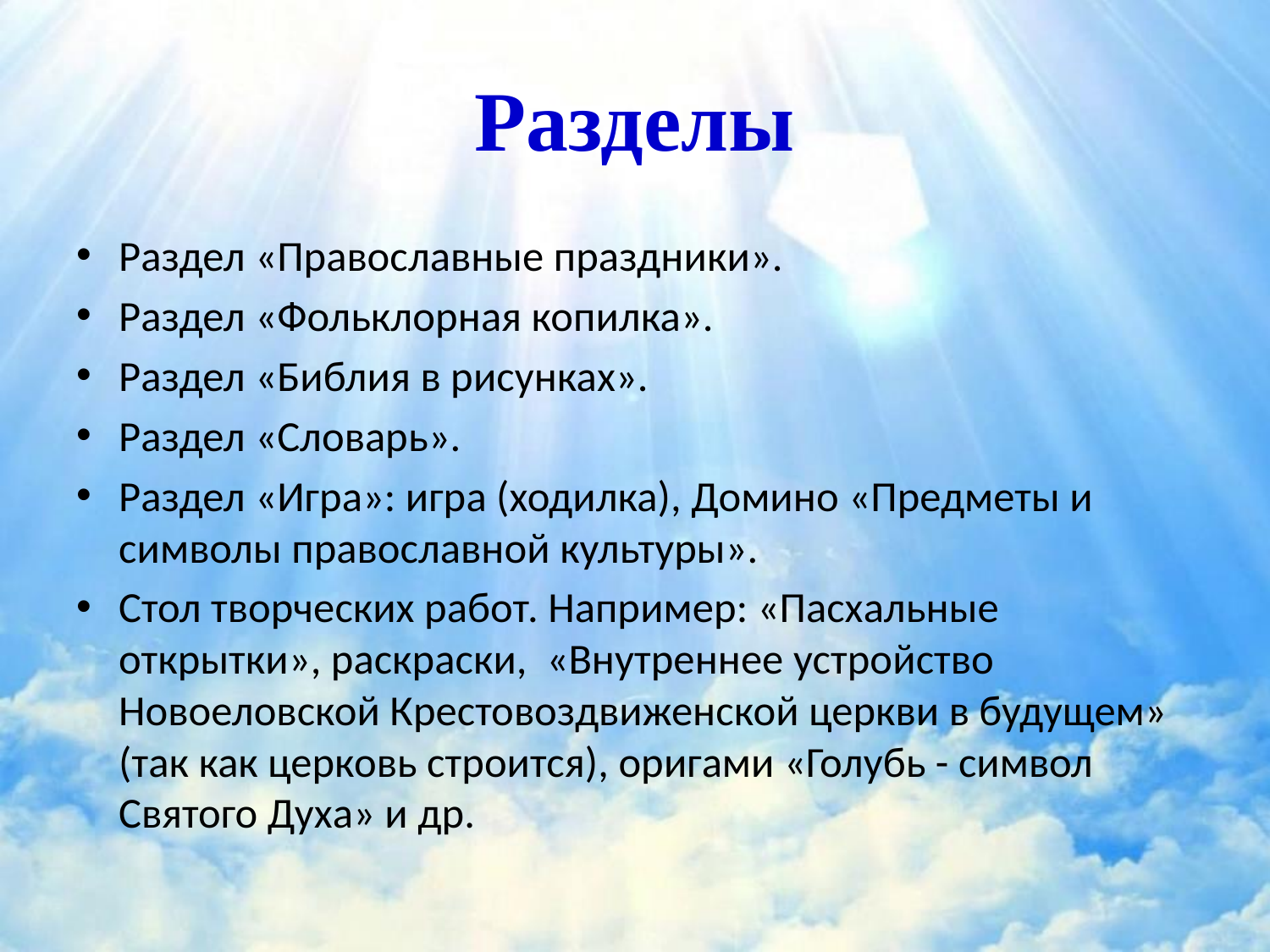

# Разделы
Раздел «Православные праздники».
Раздел «Фольклорная копилка».
Раздел «Библия в рисунках».
Раздел «Словарь».
Раздел «Игра»: игра (ходилка), Домино «Предметы и символы православной культуры».
Стол творческих работ. Например: «Пасхальные открытки», раскраски,  «Внутреннее устройство Новоеловской Крестовоздвиженской церкви в будущем» (так как церковь строится), оригами «Голубь - символ Святого Духа» и др.